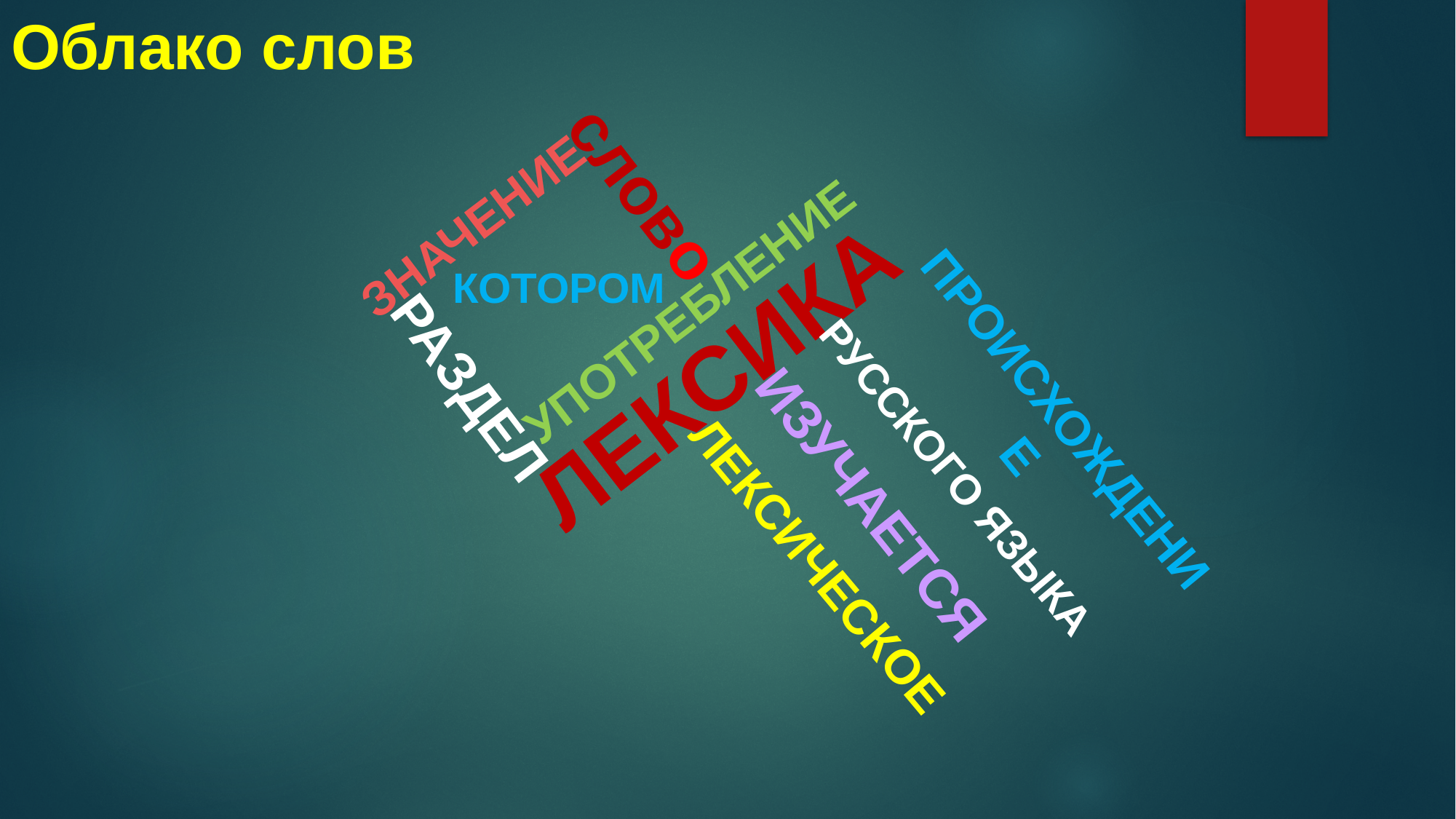

# Облако слов
слово
ЗНАЧЕНИЕ
КОТОРОМ
УПОТРЕБЛЕНИЕ
ЛЕКСИКА
РАЗДЕЛ
ПРОИСХОЖДЕНИЕ
РУССКОГО ЯЗЫКА
ИЗУЧАЕТСЯ
ЛЕКСИЧЕСКОЕ